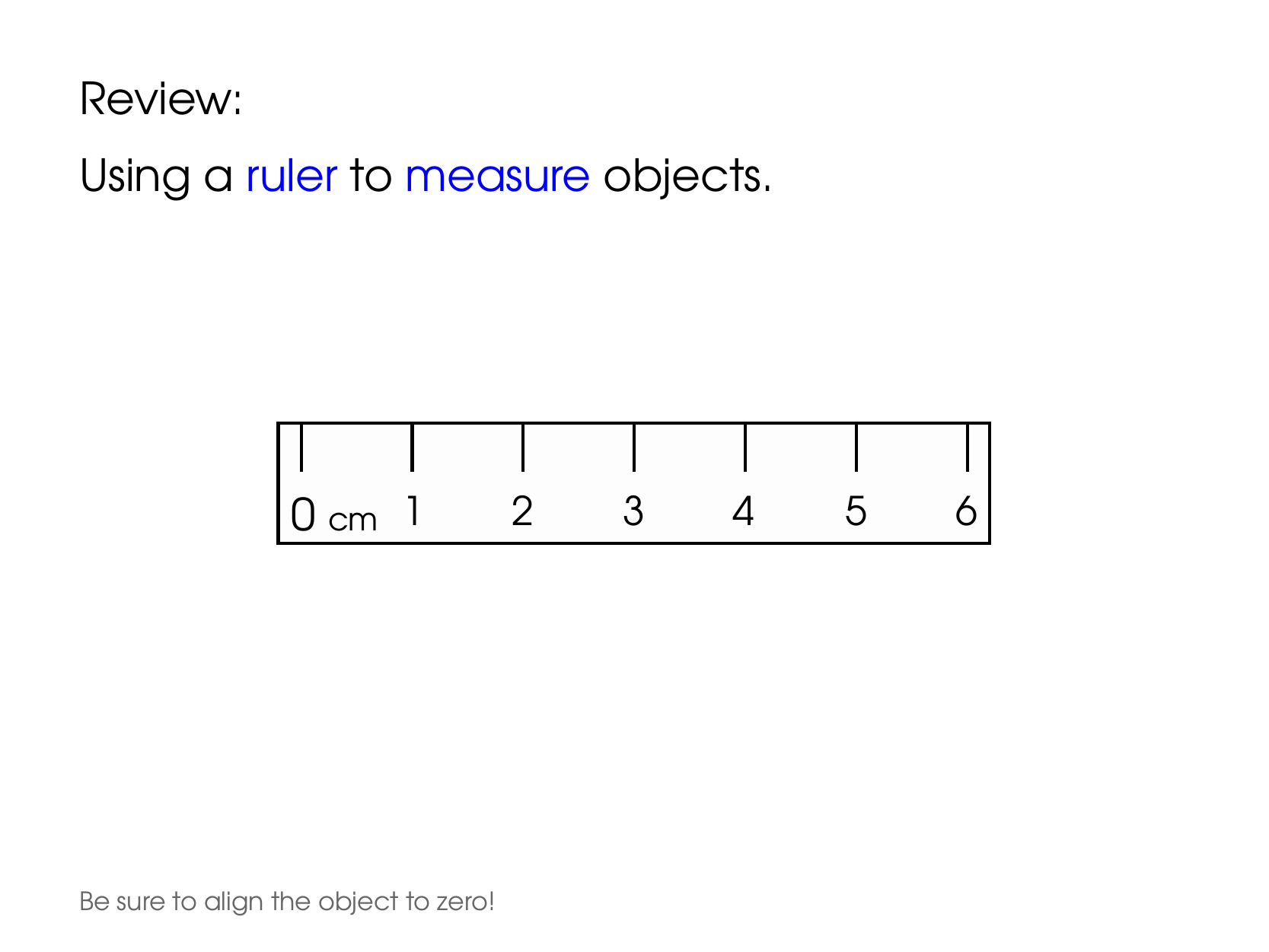

Review:
Using a ruler to measure objects.

0 cm
1
2
3
4
5
6
Be sure to align the object to zero!